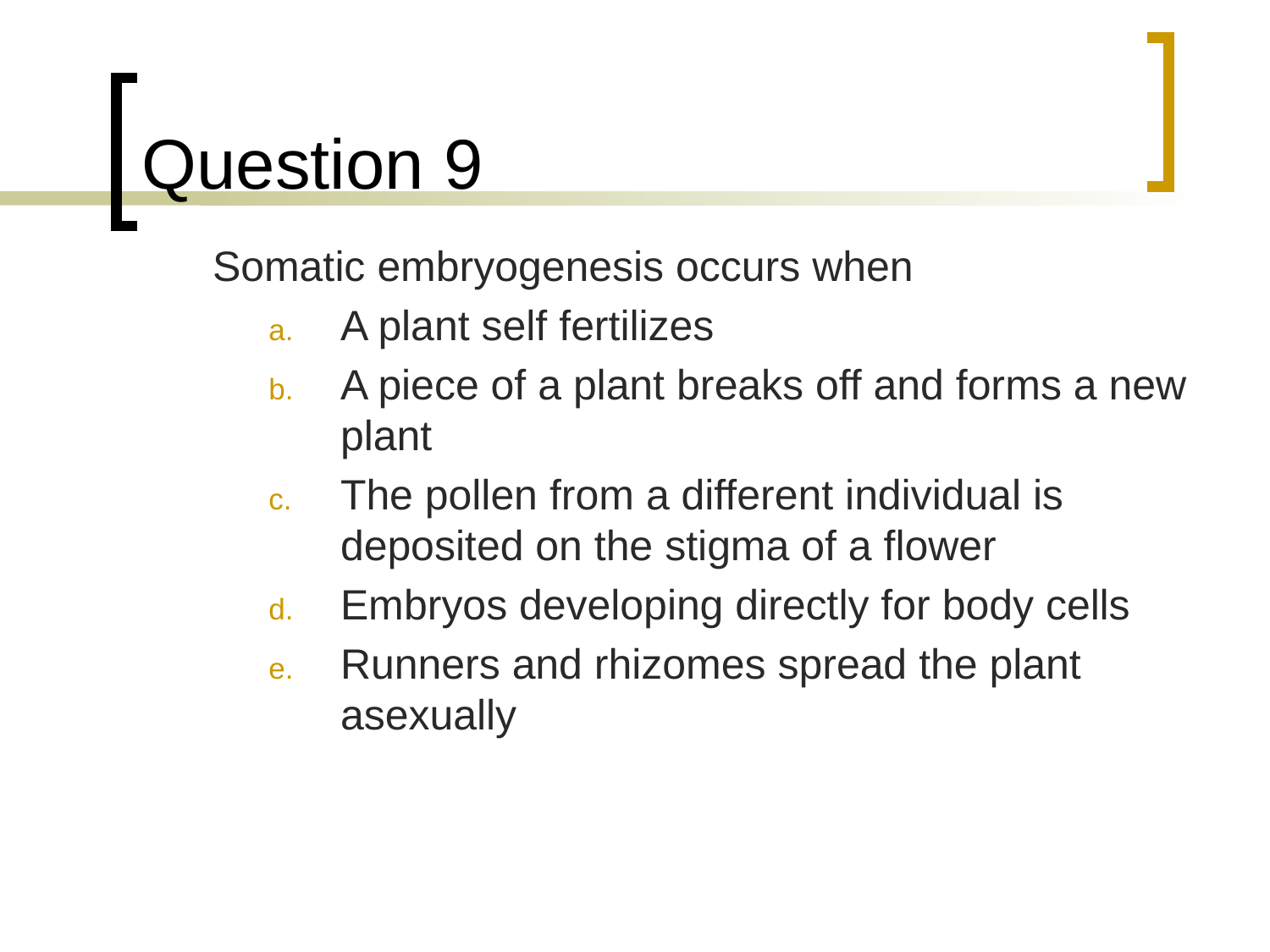

# Question 9
	Somatic embryogenesis occurs when
A plant self fertilizes
A piece of a plant breaks off and forms a new plant
The pollen from a different individual is deposited on the stigma of a flower
Embryos developing directly for body cells
Runners and rhizomes spread the plant asexually